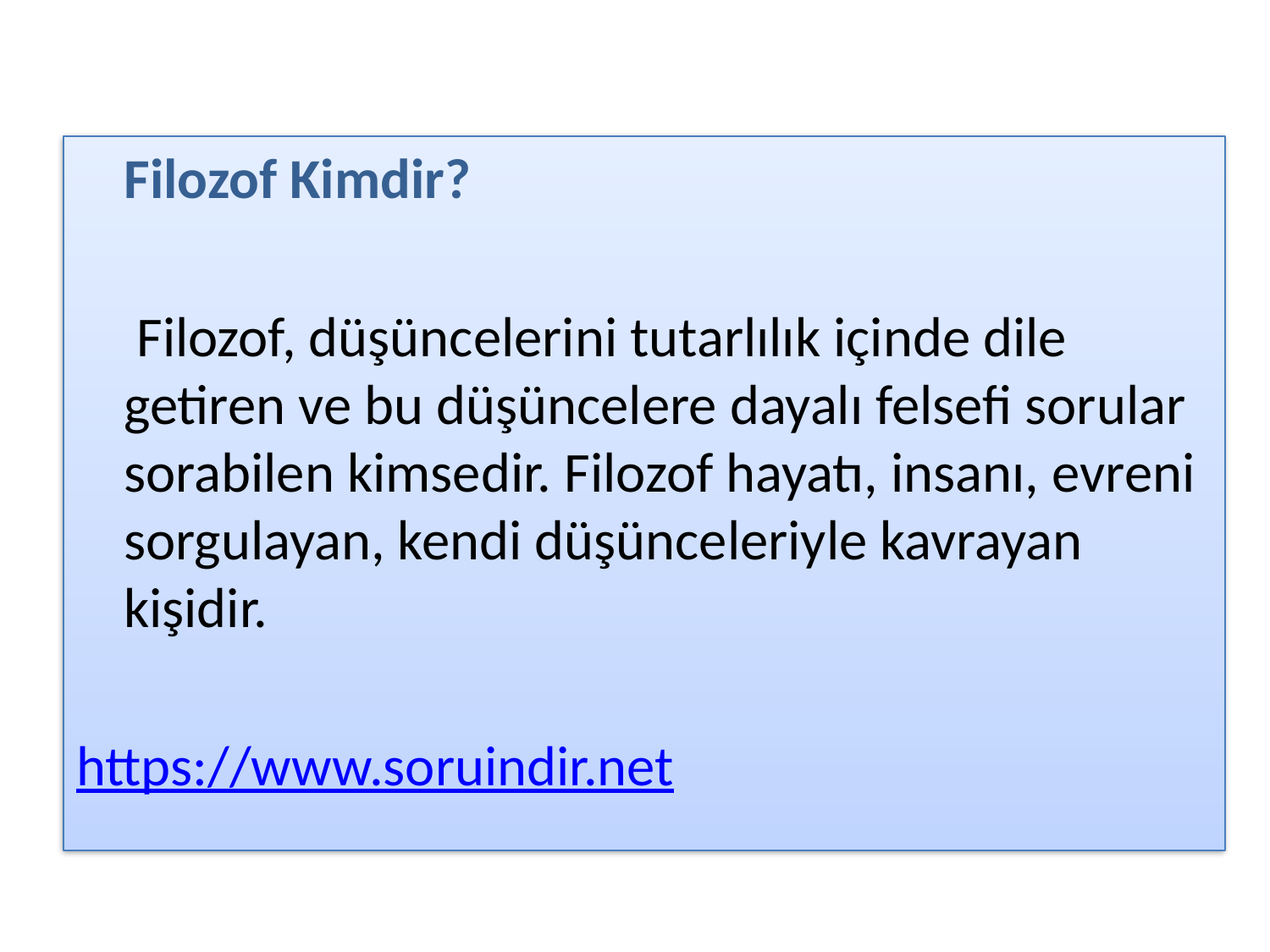

Filozof Kimdir?

	 Filozof, düşüncelerini tutarlılık içinde dile getiren ve bu düşüncelere dayalı felsefi sorular sorabilen kimsedir. Filozof hayatı, insanı, evreni sorgulayan, kendi düşünceleriyle kavrayan kişidir.

https://www.soruindir.net